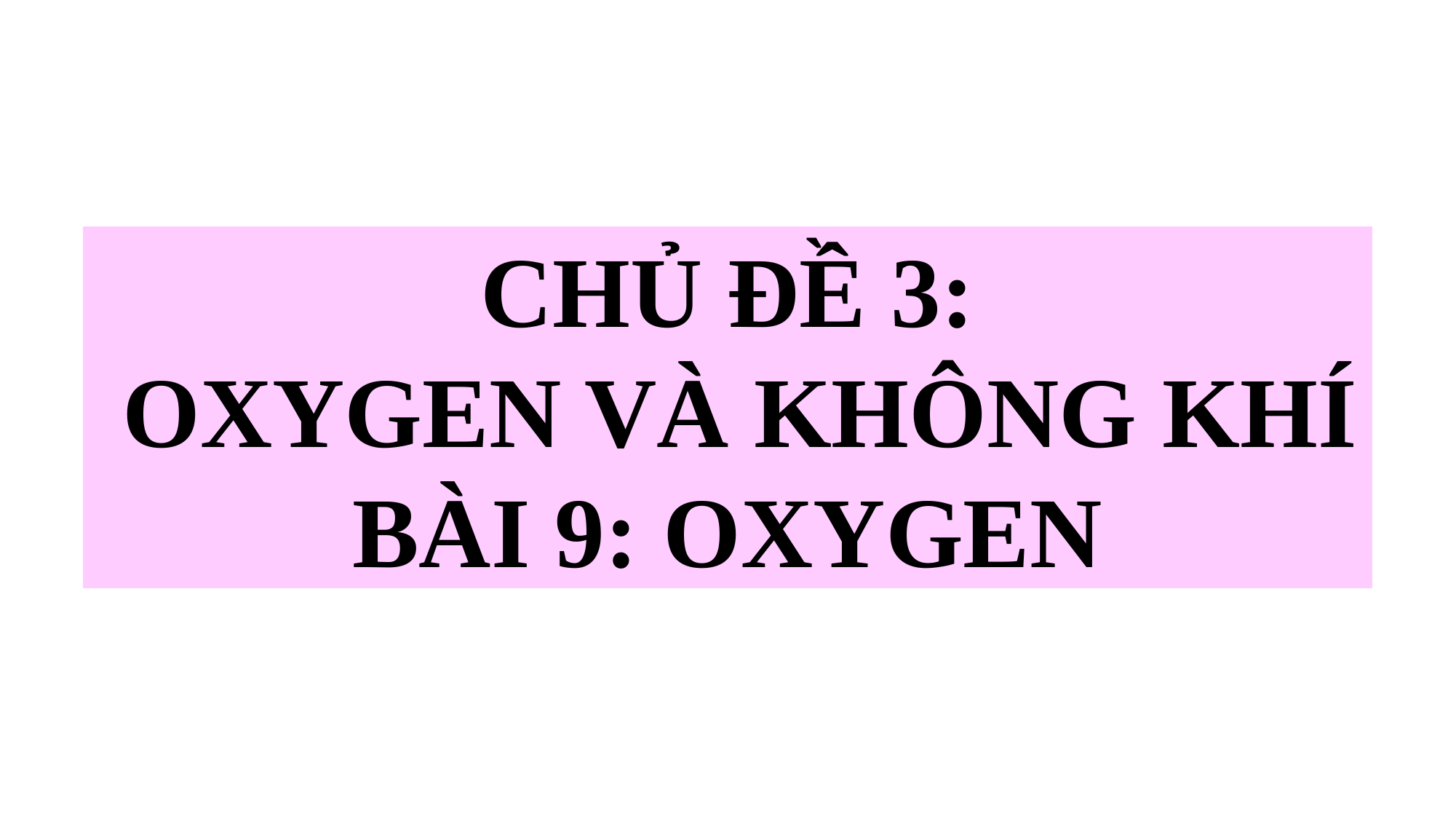

CHỦ ĐỀ 3:
 OXYGEN VÀ KHÔNG KHÍ
BÀI 9: OXYGEN